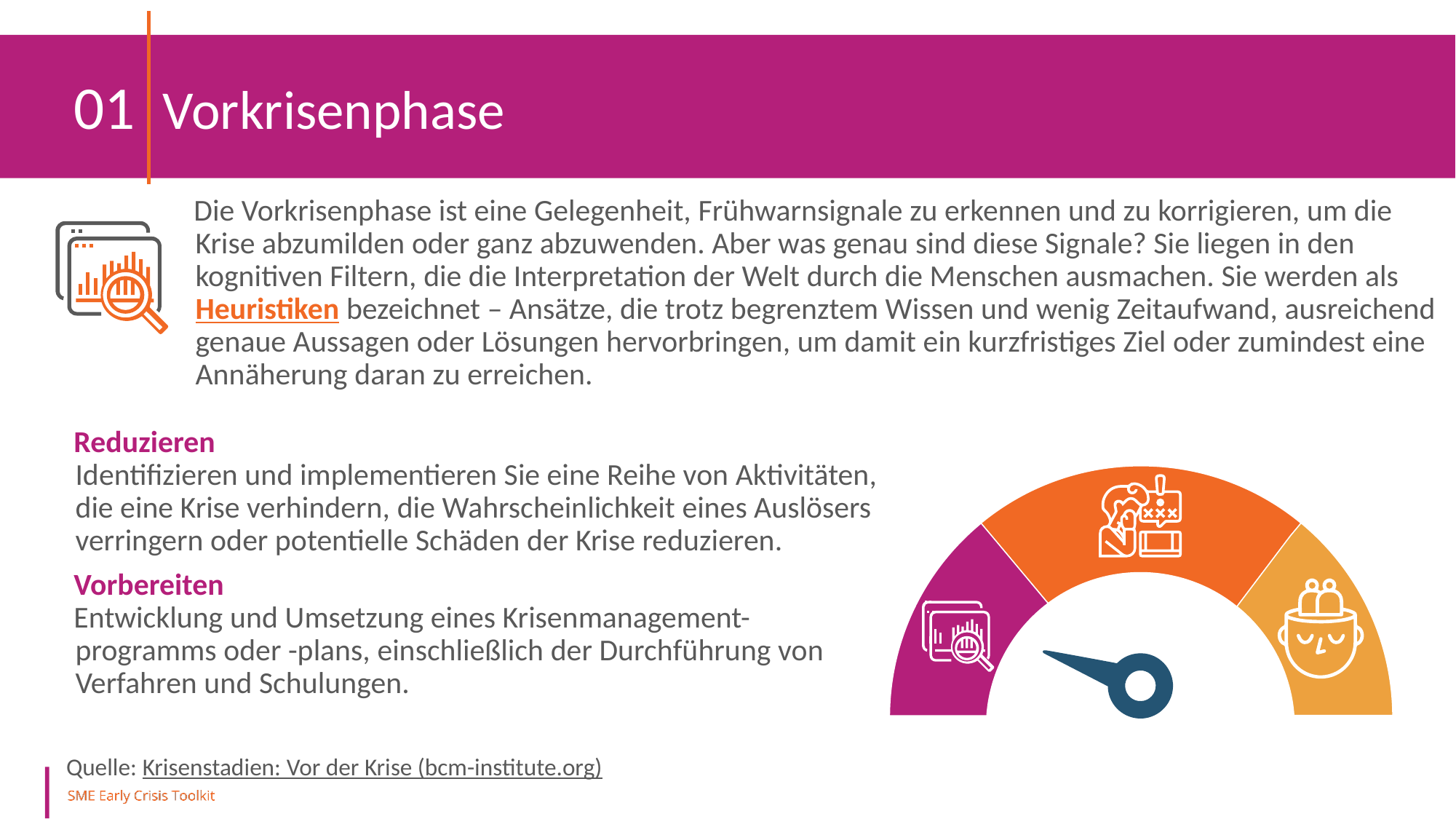

01  Vorkrisenphase

Die Vorkrisenphase ist eine Gelegenheit, Frühwarnsignale zu erkennen und zu korrigieren, um die Krise abzumilden oder ganz abzuwenden. Aber was genau sind diese Signale? Sie liegen in den kognitiven Filtern, die die Interpretation der Welt durch die Menschen ausmachen. Sie werden als Heuristiken bezeichnet – Ansätze, die trotz begrenztem Wissen und wenig Zeitaufwand, ausreichend genaue Aussagen oder Lösungen hervorbringen, um damit ein kurzfristiges Ziel oder zumindest eine Annäherung daran zu erreichen.

Reduzieren
Identifizieren und implementieren Sie eine Reihe von Aktivitäten, die eine Krise verhindern, die Wahrscheinlichkeit eines Auslösers verringern oder potentielle Schäden der Krise reduzieren.

Vorbereiten
Entwicklung und Umsetzung eines Krisenmanagement-programms oder -plans, einschließlich der Durchführung von Verfahren und Schulungen.

Quelle: Krisenstadien: Vor der Krise (bcm-institute.org)